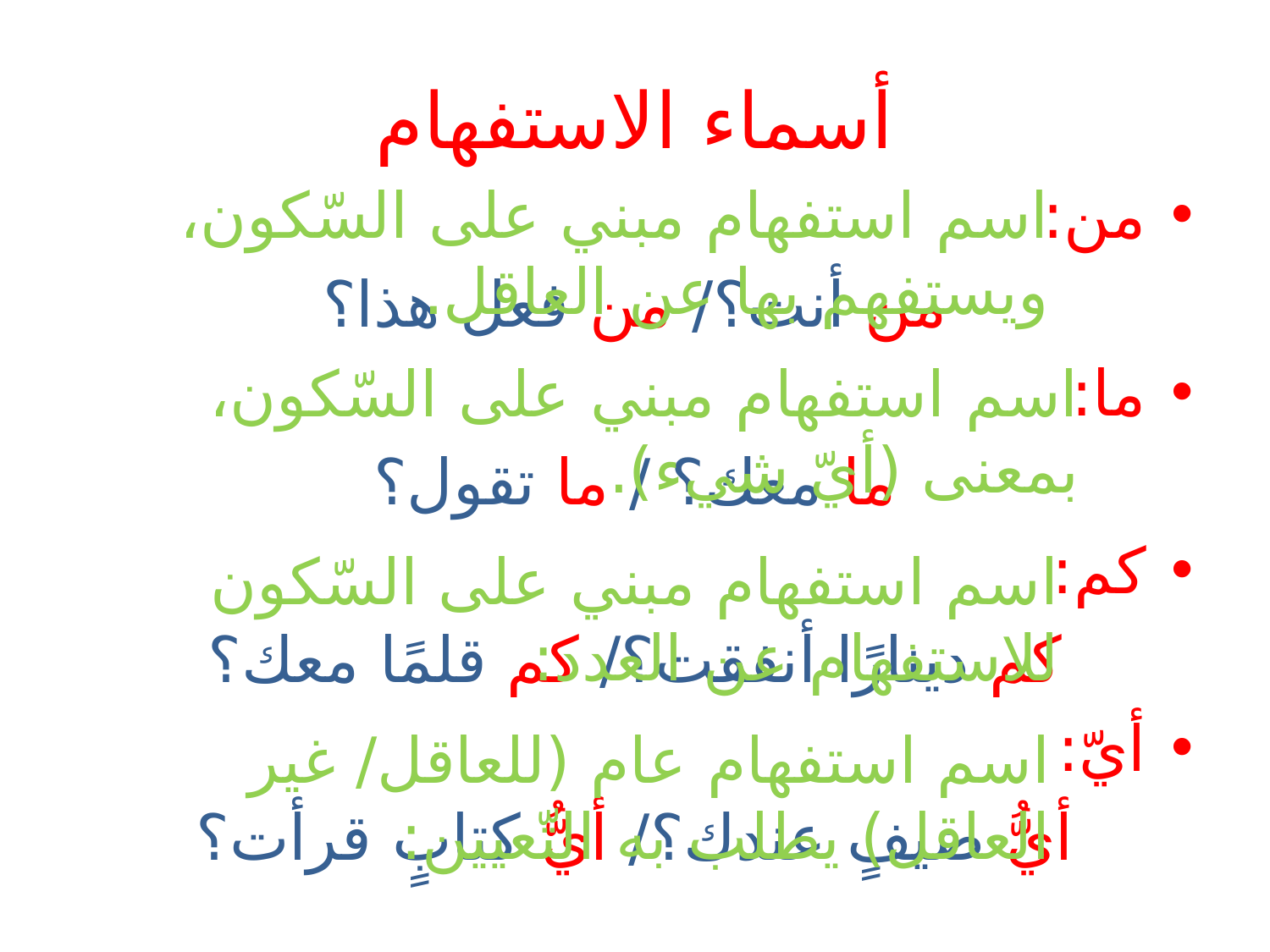

# أسماء الاستفهام
من:
من أنت؟/ من فعل هذا؟
ما:
ما معك؟ / ما تقول؟
كم:
كم دينارًا أنفقت؟/ كم قلمًا معك؟
أيّ:
أيُّ ضيفٍ عندك؟/ أيُّ كتابٍ قرأت؟
اسم استفهام مبني على السّكون، ويستفهم بها عن العاقل.
اسم استفهام مبني على السّكون، بمعنى (أيّ شيء).
اسم استفهام مبني على السّكون للاستفهام عن العدد:
اسم استفهام عام (للعاقل/ غير العاقل) يطلب به التّعيين: